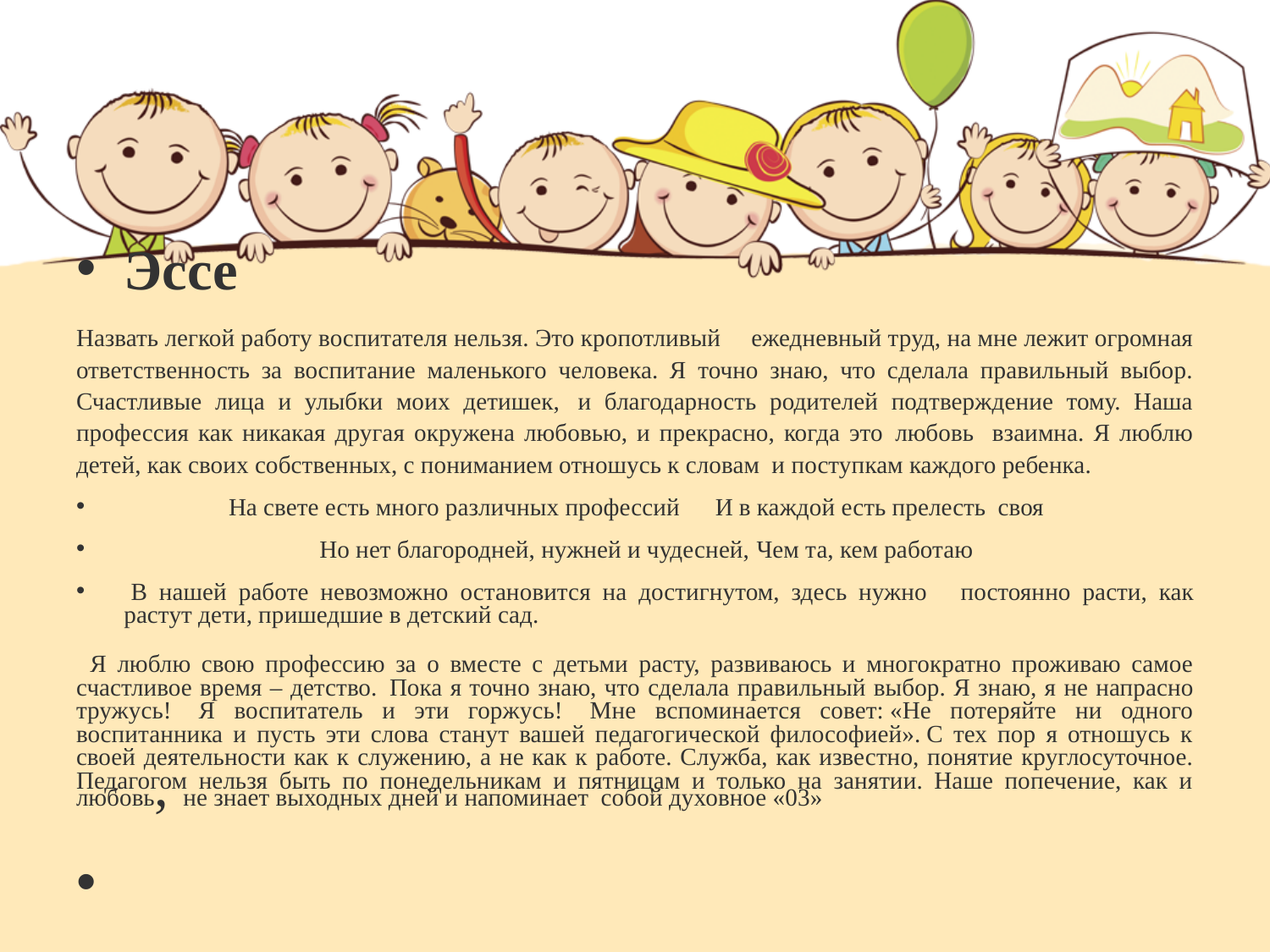

#
Эссе
Назвать легкой работу воспитателя нельзя. Это кропотливый     ежедневный труд, на мне лежит огромная ответственность за воспитание маленького человека. Я точно знаю, что сделала правильный выбор. Счастливые лица и улыбки моих детишек,   и благодарность родителей подтверждение тому. Наша профессия как никакая другая окружена любовью, и прекрасно, когда это  любовь   взаимна. Я люблю детей, как своих собственных, с пониманием отношусь к словам  и поступкам каждого ребенка.
               На свете есть много различных профессий     И в каждой есть прелесть  своя
                            Но нет благородней, нужней и чудесней, Чем та, кем работаю
 В нашей работе невозможно остановится на достигнутом, здесь нужно    постоянно расти, как растут дети, пришедшие в детский сад.
  Я люблю свою профессию за о вместе с детьми расту, развиваюсь и многократно проживаю самое счастливое время – детство.  Пока я точно знаю, что сделала правильный выбор. Я знаю, я не напрасно тружусь!  Я воспитатель и эти горжусь!  Мне вспоминается совет: «Не потеряйте ни одного воспитанника и пусть эти слова станут вашей педагогической философией». С тех пор я отношусь к своей деятельности как к служению, а не как к работе. Служба, как известно, понятие круглосуточное. Педагогом нельзя быть по понедельникам и пятницам и только на занятии. Наше попечение, как и любовь, не знает выходных дней и напоминает  собой духовное «03»